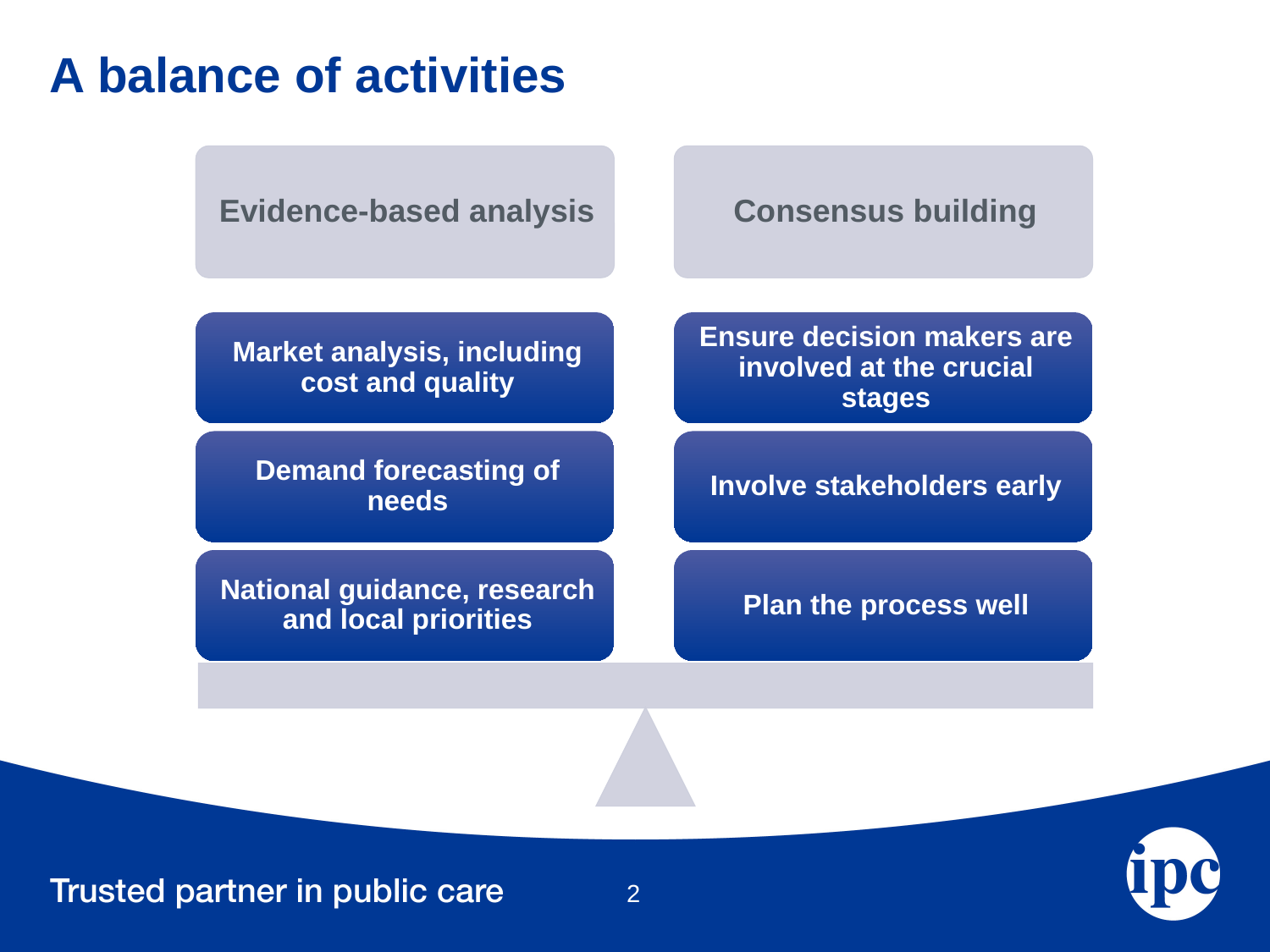

# A balance of activities
Evidence-based analysis
Consensus building
Plan the process well
Involve stakeholders early
Ensure decision makers are involved at the crucial stages
National guidance, research and local priorities
Demand forecasting of needs
Market analysis, including cost and quality
2